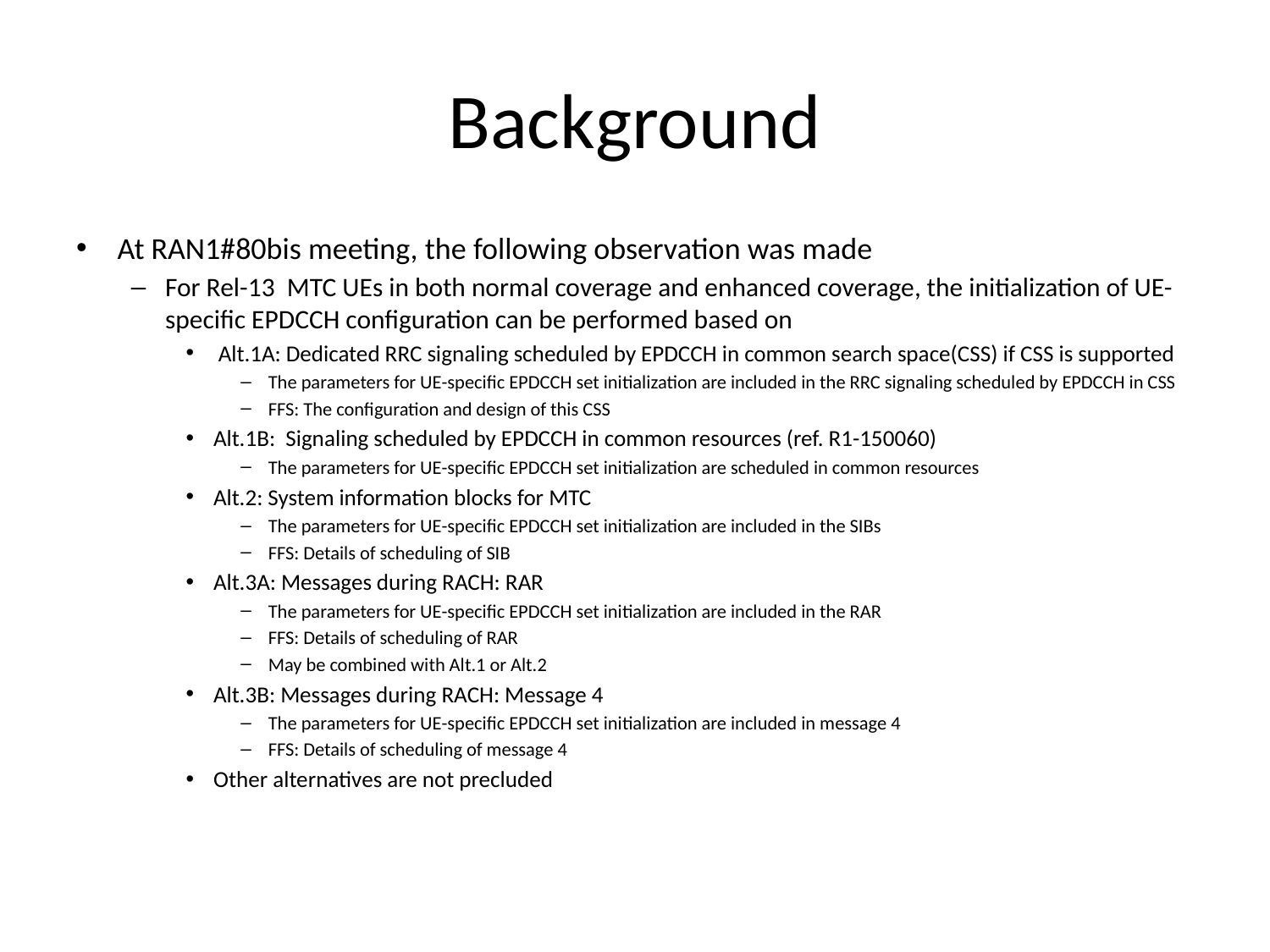

# Background
At RAN1#80bis meeting, the following observation was made
For Rel-13  MTC UEs in both normal coverage and enhanced coverage, the initialization of UE-specific EPDCCH configuration can be performed based on
 Alt.1A: Dedicated RRC signaling scheduled by EPDCCH in common search space(CSS) if CSS is supported
The parameters for UE-specific EPDCCH set initialization are included in the RRC signaling scheduled by EPDCCH in CSS
FFS: The configuration and design of this CSS
Alt.1B:  Signaling scheduled by EPDCCH in common resources (ref. R1-150060)
The parameters for UE-specific EPDCCH set initialization are scheduled in common resources
Alt.2: System information blocks for MTC
The parameters for UE-specific EPDCCH set initialization are included in the SIBs
FFS: Details of scheduling of SIB
Alt.3A: Messages during RACH: RAR
The parameters for UE-specific EPDCCH set initialization are included in the RAR
FFS: Details of scheduling of RAR
May be combined with Alt.1 or Alt.2
Alt.3B: Messages during RACH: Message 4
The parameters for UE-specific EPDCCH set initialization are included in message 4
FFS: Details of scheduling of message 4
Other alternatives are not precluded